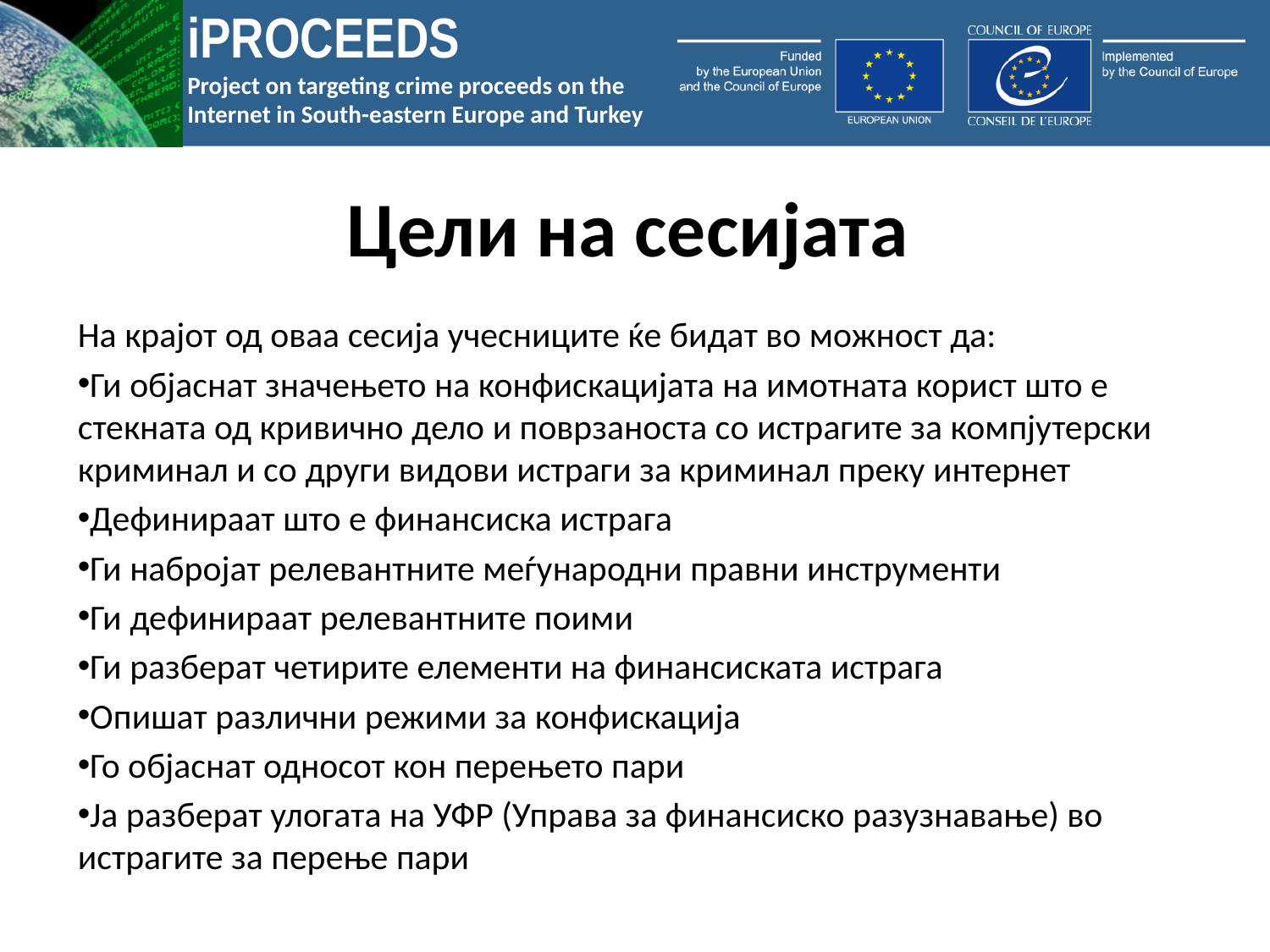

# Цели на сесијата
На крајот од оваа сесија учесниците ќе бидат во можност да:
Ги објаснат значењето на конфискацијата на имотната корист што е стекната од кривично дело и поврзаноста со истрагите за компјутерски криминал и со други видови истраги за криминал преку интернет
Дефинираат што е финансиска истрага
Ги набројат релевантните меѓународни правни инструменти
Ги дефинираат релевантните поими
Ги разберат четирите елементи на финансиската истрага
Опишат различни режими за конфискација
Го објаснат односот кон перењето пари
Ја разберат улогата на УФР (Управа за финансиско разузнавање) во истрагите за перење пари